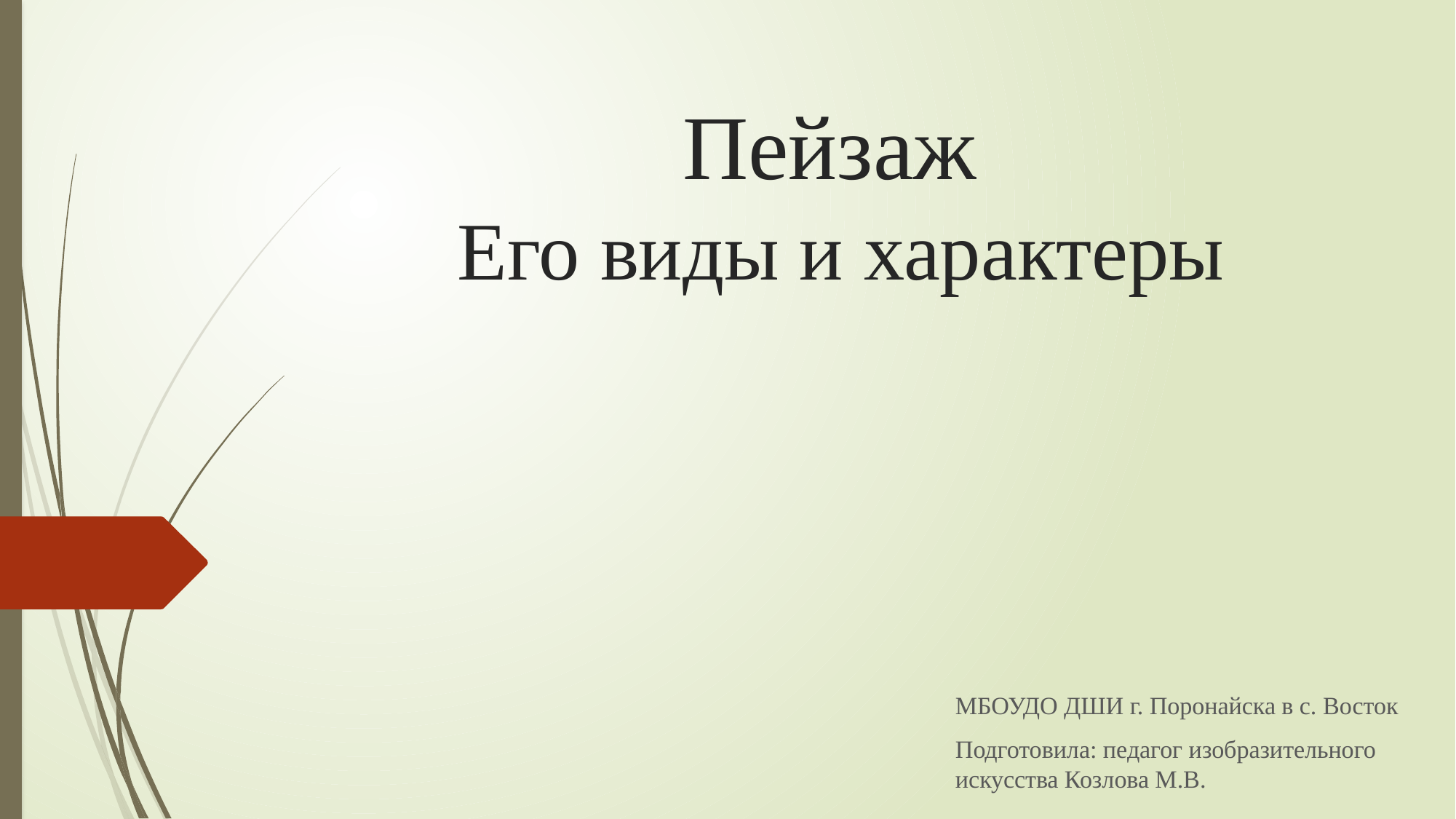

# Пейзаж Его виды и характеры
МБОУДО ДШИ г. Поронайска в с. Восток
Подготовила: педагог изобразительного искусства Козлова М.В.